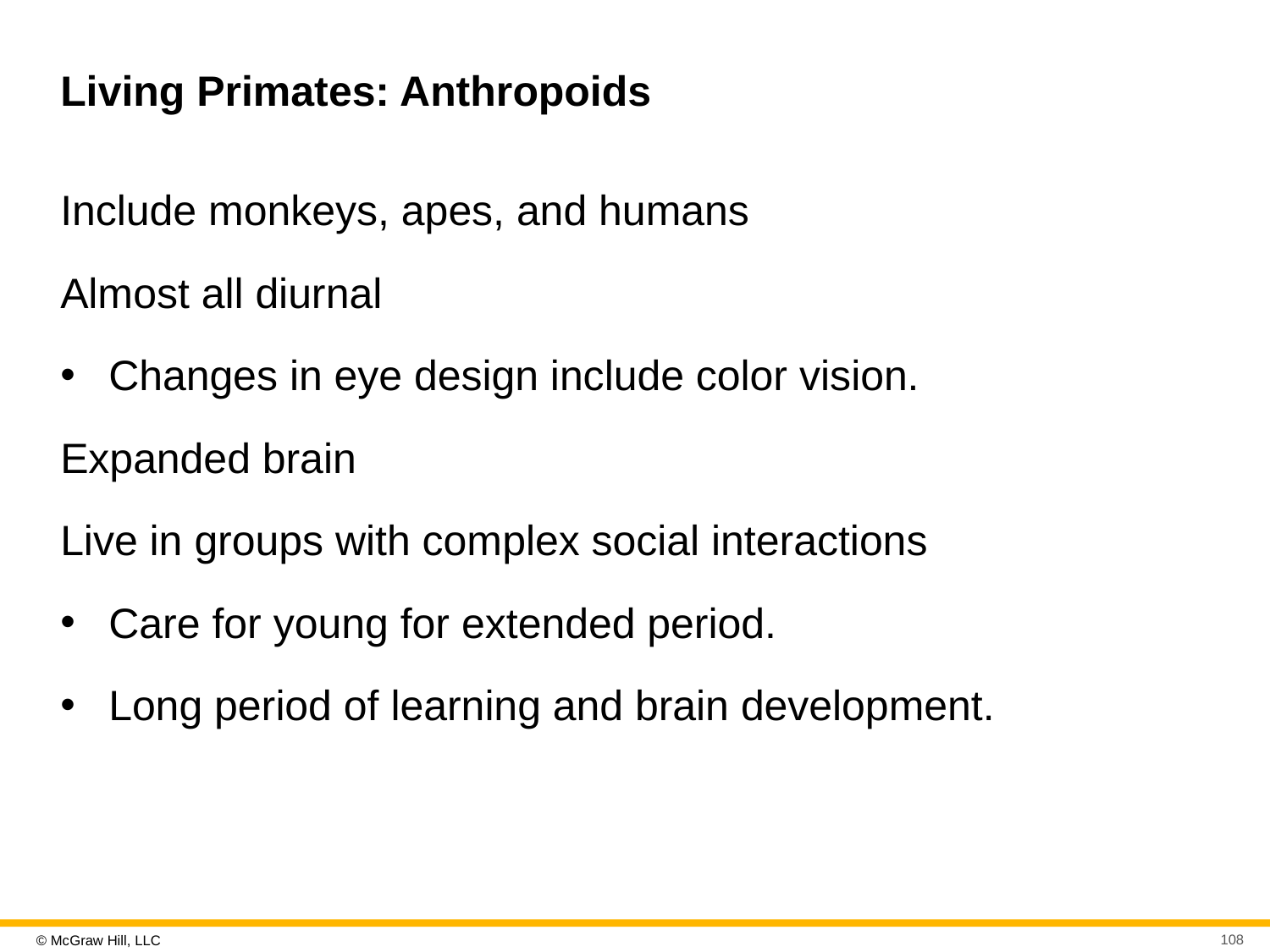

# Living Primates: Anthropoids
Include monkeys, apes, and humans
Almost all diurnal
Changes in eye design include color vision.
Expanded brain
Live in groups with complex social interactions
Care for young for extended period.
Long period of learning and brain development.
108